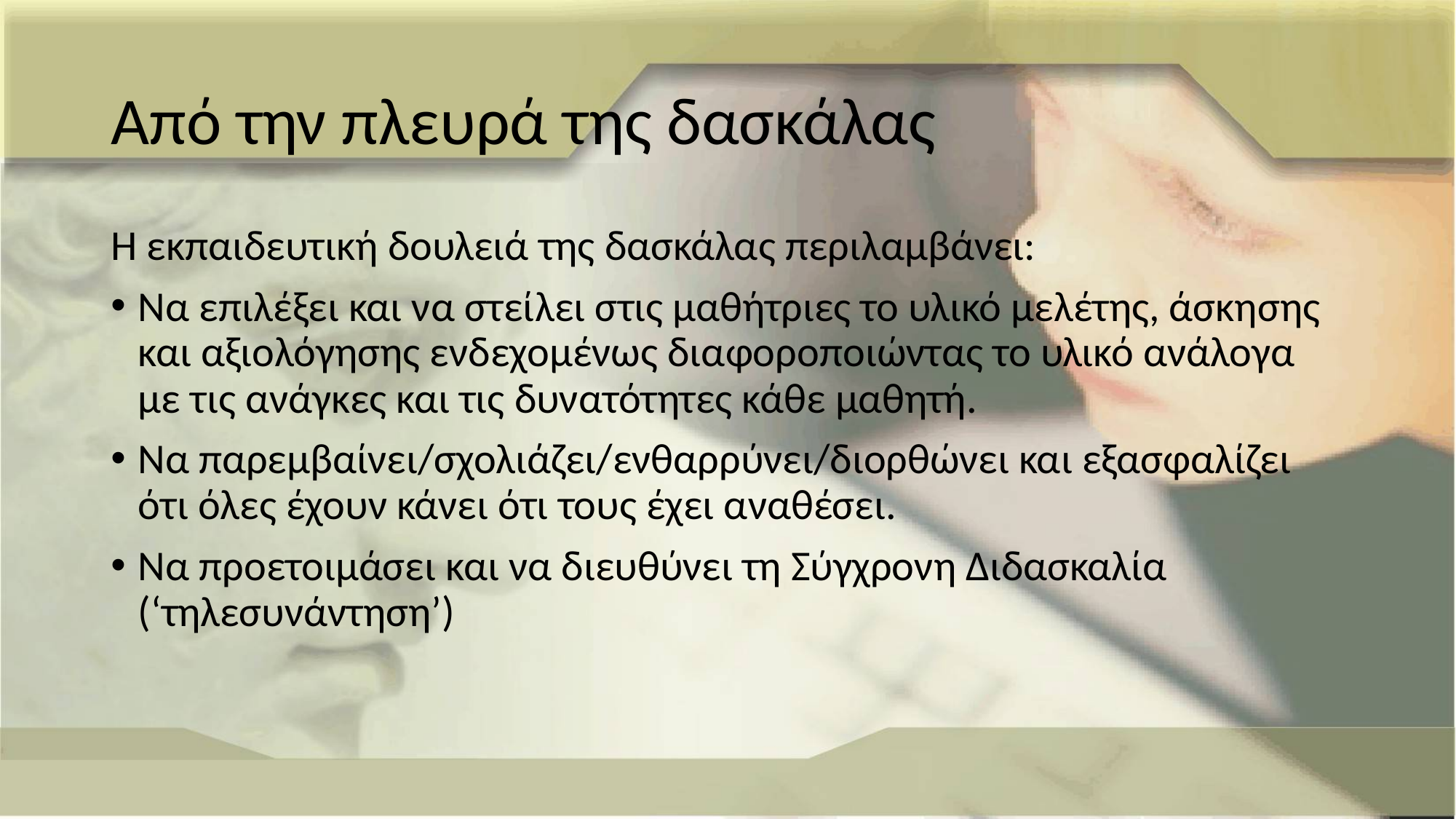

# Από την πλευρά της δασκάλας
Η εκπαιδευτική δουλειά της δασκάλας περιλαμβάνει:
Να επιλέξει και να στείλει στις μαθήτριες το υλικό μελέτης, άσκησης και αξιολόγησης ενδεχομένως διαφοροποιώντας το υλικό ανάλογα με τις ανάγκες και τις δυνατότητες κάθε μαθητή.
Να παρεμβαίνει/σχολιάζει/ενθαρρύνει/διορθώνει και εξασφαλίζει ότι όλες έχουν κάνει ότι τους έχει αναθέσει.
Να προετοιμάσει και να διευθύνει τη Σύγχρονη Διδασκαλία (‘τηλεσυνάντηση’)